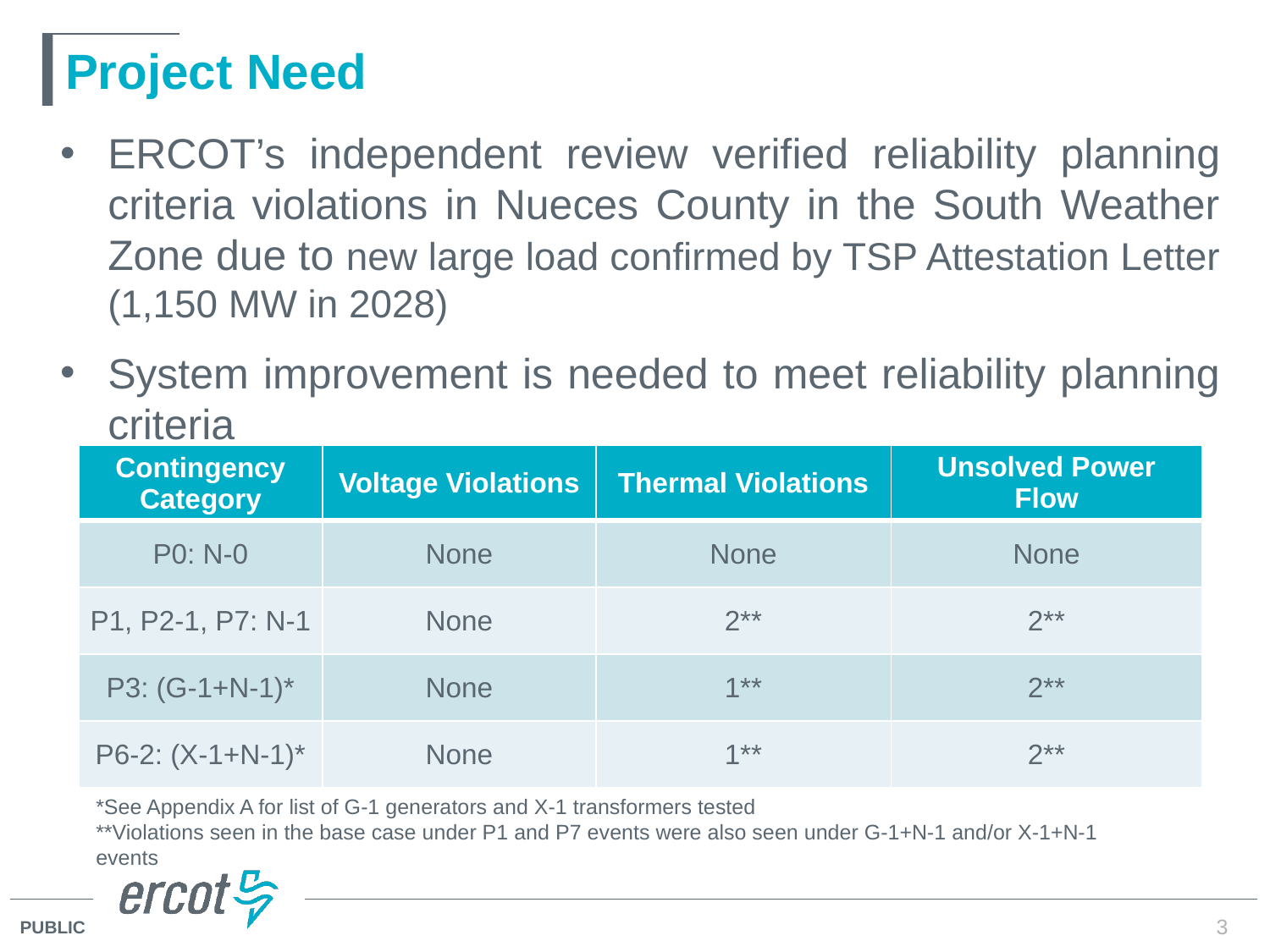

# Project Need
ERCOT’s independent review verified reliability planning criteria violations in Nueces County in the South Weather Zone due to new large load confirmed by TSP Attestation Letter (1,150 MW in 2028)
System improvement is needed to meet reliability planning criteria
| Contingency Category | Voltage Violations | Thermal Violations | Unsolved Power Flow |
| --- | --- | --- | --- |
| P0: N-0 | None | None | None |
| P1, P2-1, P7: N-1 | None | 2\*\* | 2\*\* |
| P3: (G-1+N-1)\* | None | 1\*\* | 2\*\* |
| P6-2: (X-1+N-1)\* | None | 1\*\* | 2\*\* |
*See Appendix A for list of G-1 generators and X-1 transformers tested
**Violations seen in the base case under P1 and P7 events were also seen under G-1+N-1 and/or X-1+N-1 events
3